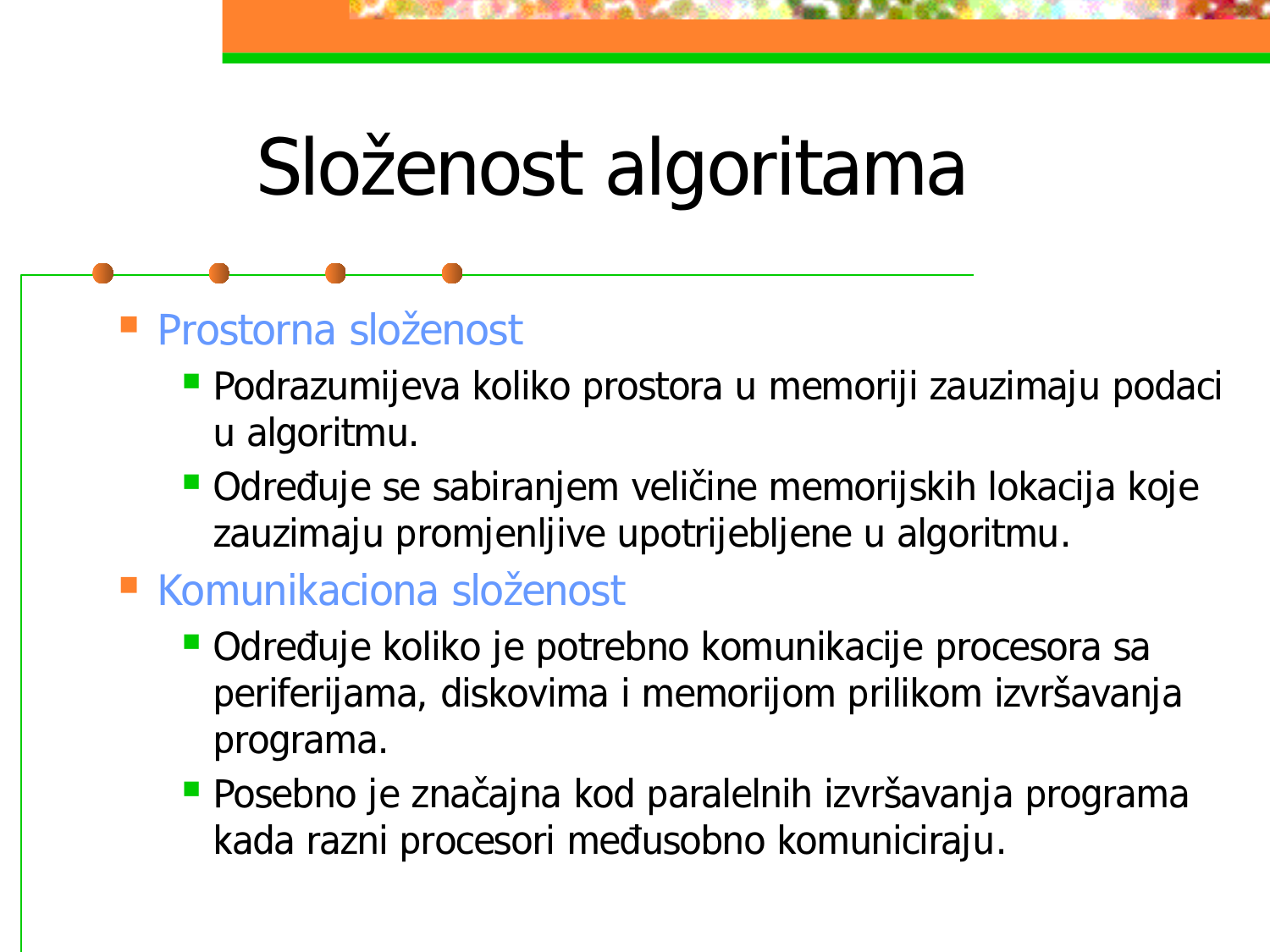

# Složenost algoritama
Prostorna složenost
Podrazumijeva koliko prostora u memoriji zauzimaju podaci u algoritmu.
Određuje se sabiranjem veličine memorijskih lokacija koje zauzimaju promjenljive upotrijebljene u algoritmu.
Komunikaciona složenost
Određuje koliko je potrebno komunikacije procesora sa periferijama, diskovima i memorijom prilikom izvršavanja programa.
Posebno je značajna kod paralelnih izvršavanja programa kada razni procesori međusobno komuniciraju.